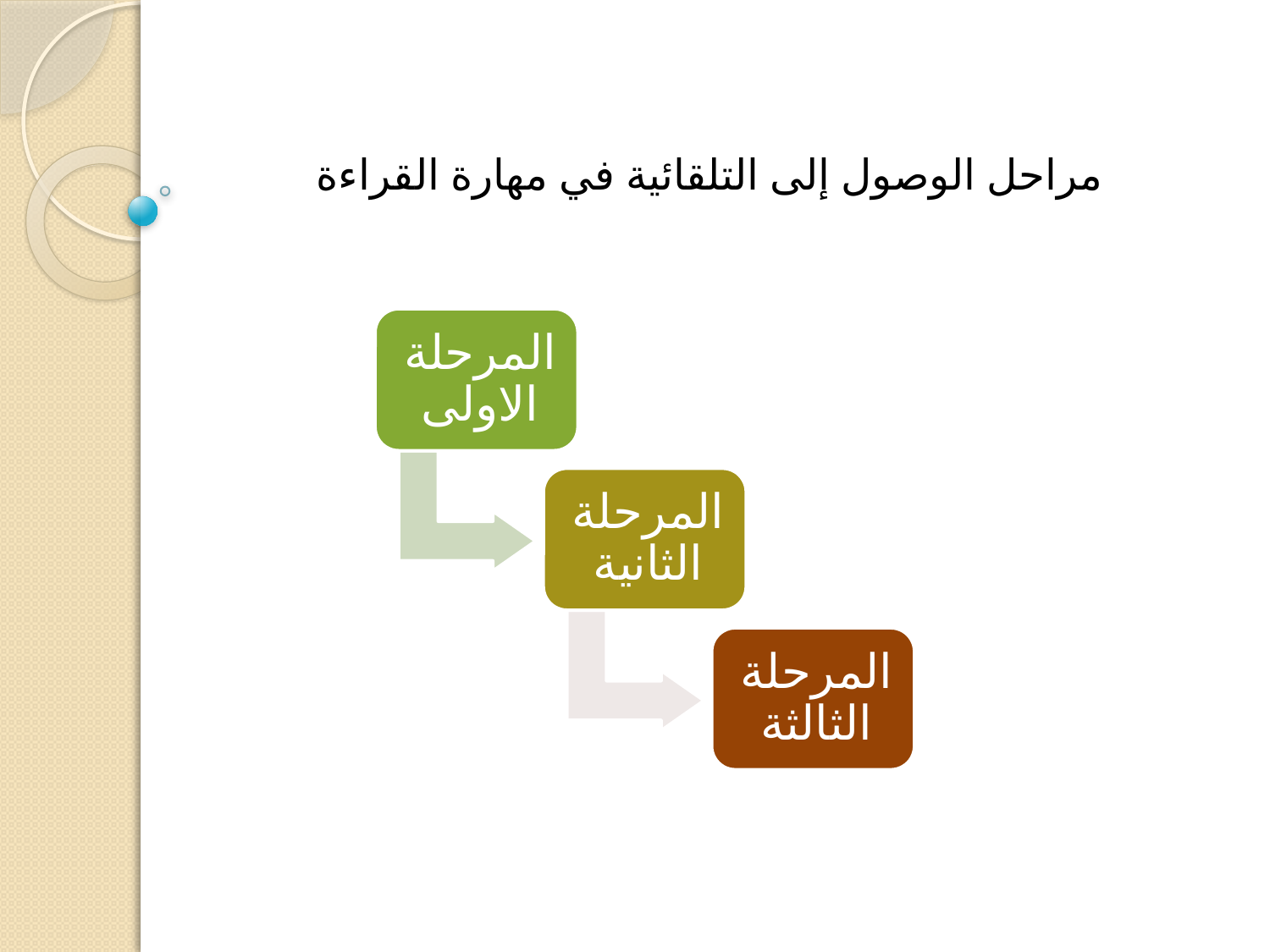

مراحل الوصول إلى التلقائية في مهارة القراءة

المرحلة الاولى

المرحلة الثانية

المرحلة الثالثة